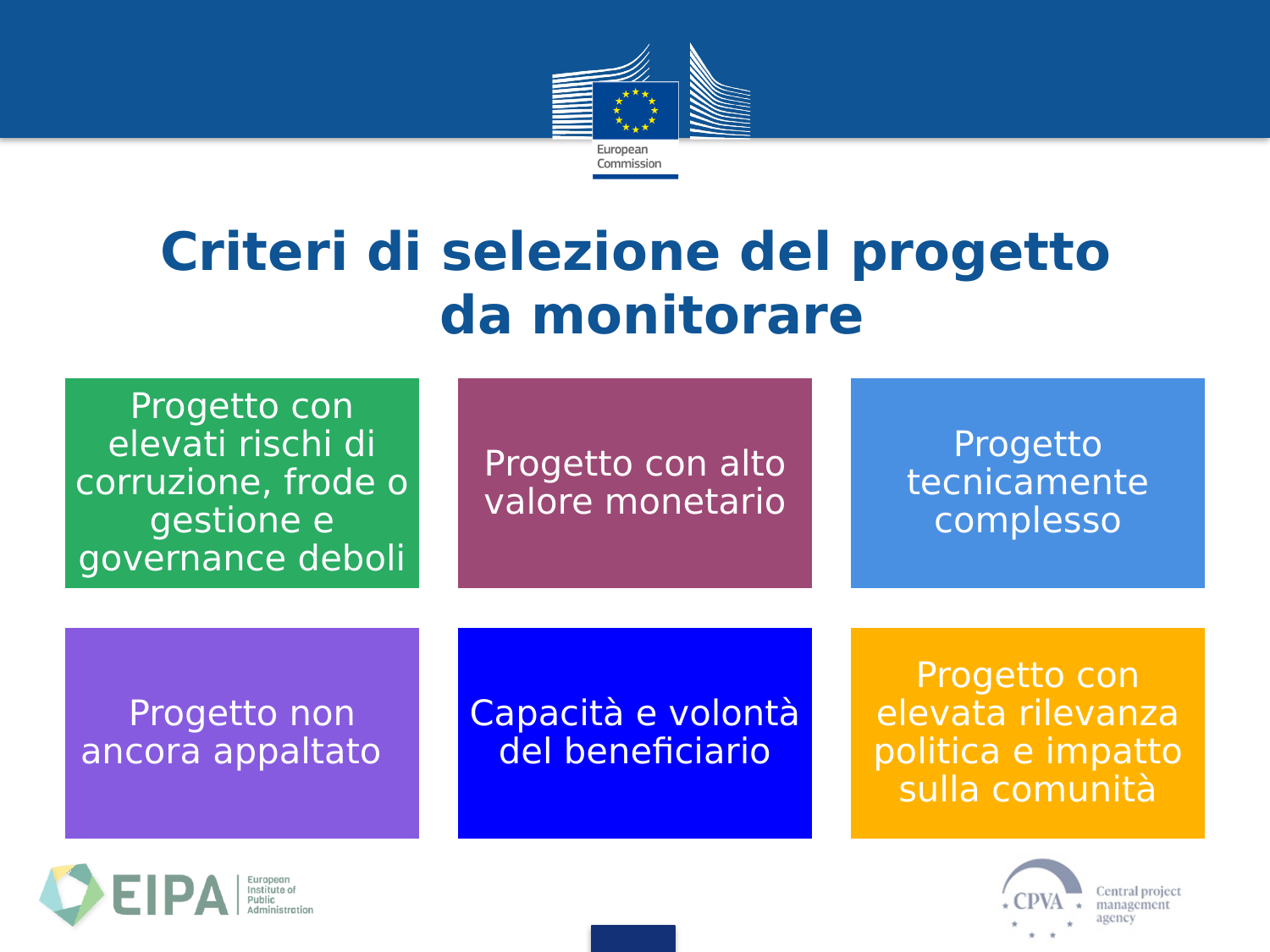

# Criteri di selezione del progetto da monitorare
Progetto con elevati rischi di corruzione, frode o gestione e governance deboli
Progetto con alto valore monetario
Progetto tecnicamente complesso
Progetto non ancora appaltato
Capacità e volontà del beneficiario
Progetto con elevata rilevanza politica e impatto sulla comunità